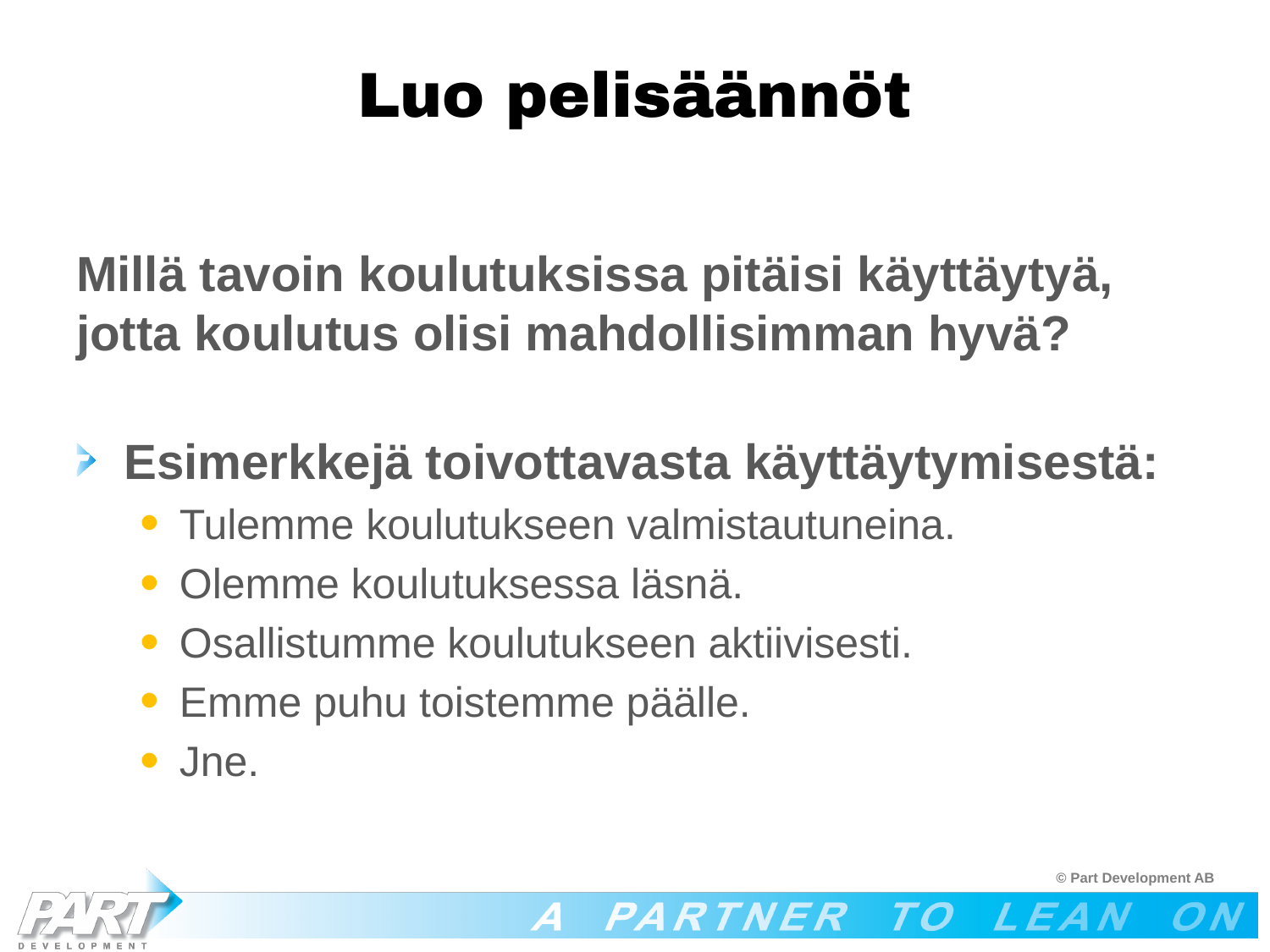

# Luo pelisäännöt
Millä tavoin koulutuksissa pitäisi käyttäytyä, jotta koulutus olisi mahdollisimman hyvä?
Esimerkkejä toivottavasta käyttäytymisestä:
Tulemme koulutukseen valmistautuneina.
Olemme koulutuksessa läsnä.
Osallistumme koulutukseen aktiivisesti.
Emme puhu toistemme päälle.
Jne.